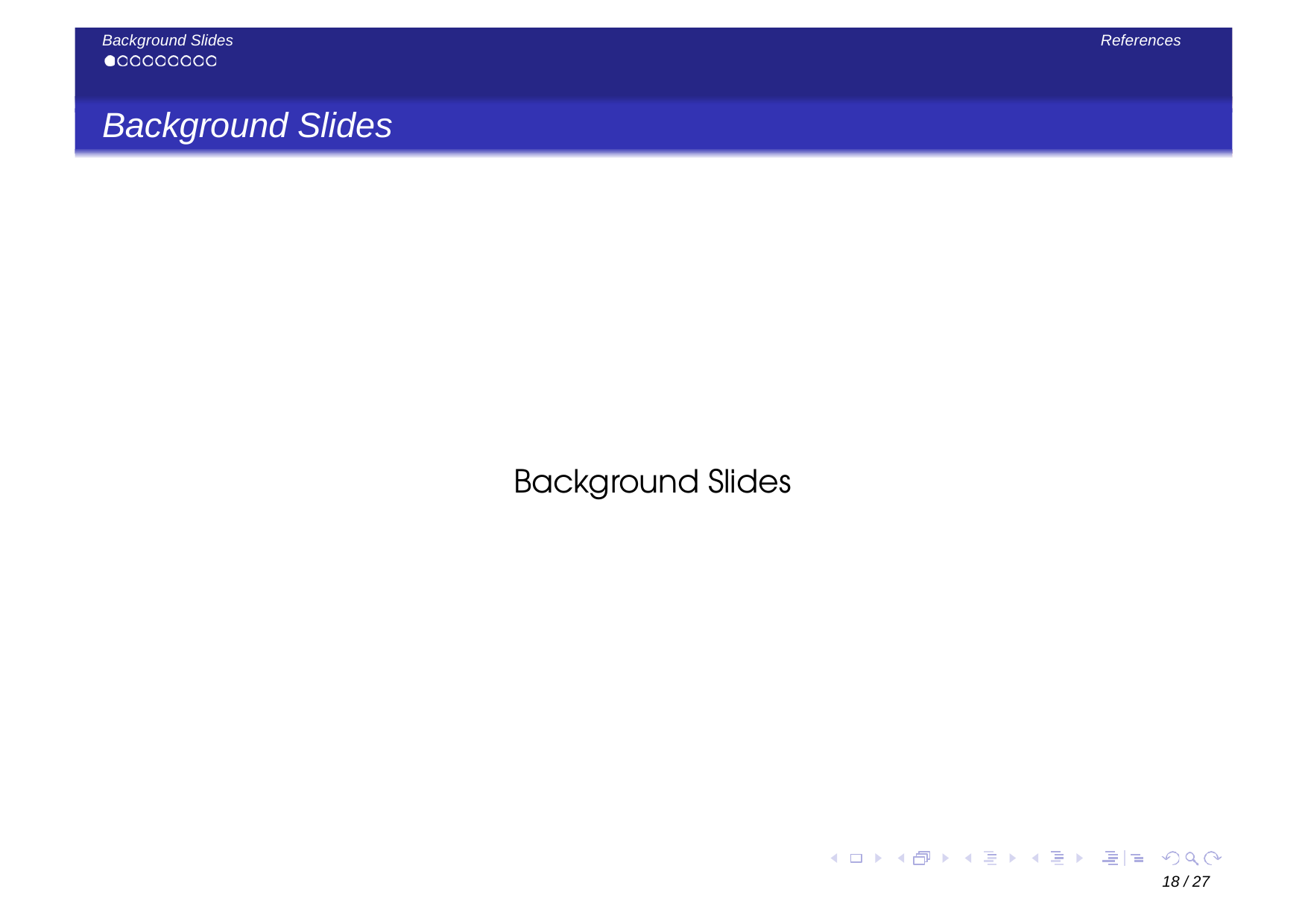

Background Slides
References

# Background Slides

Background Slides
18 / 27